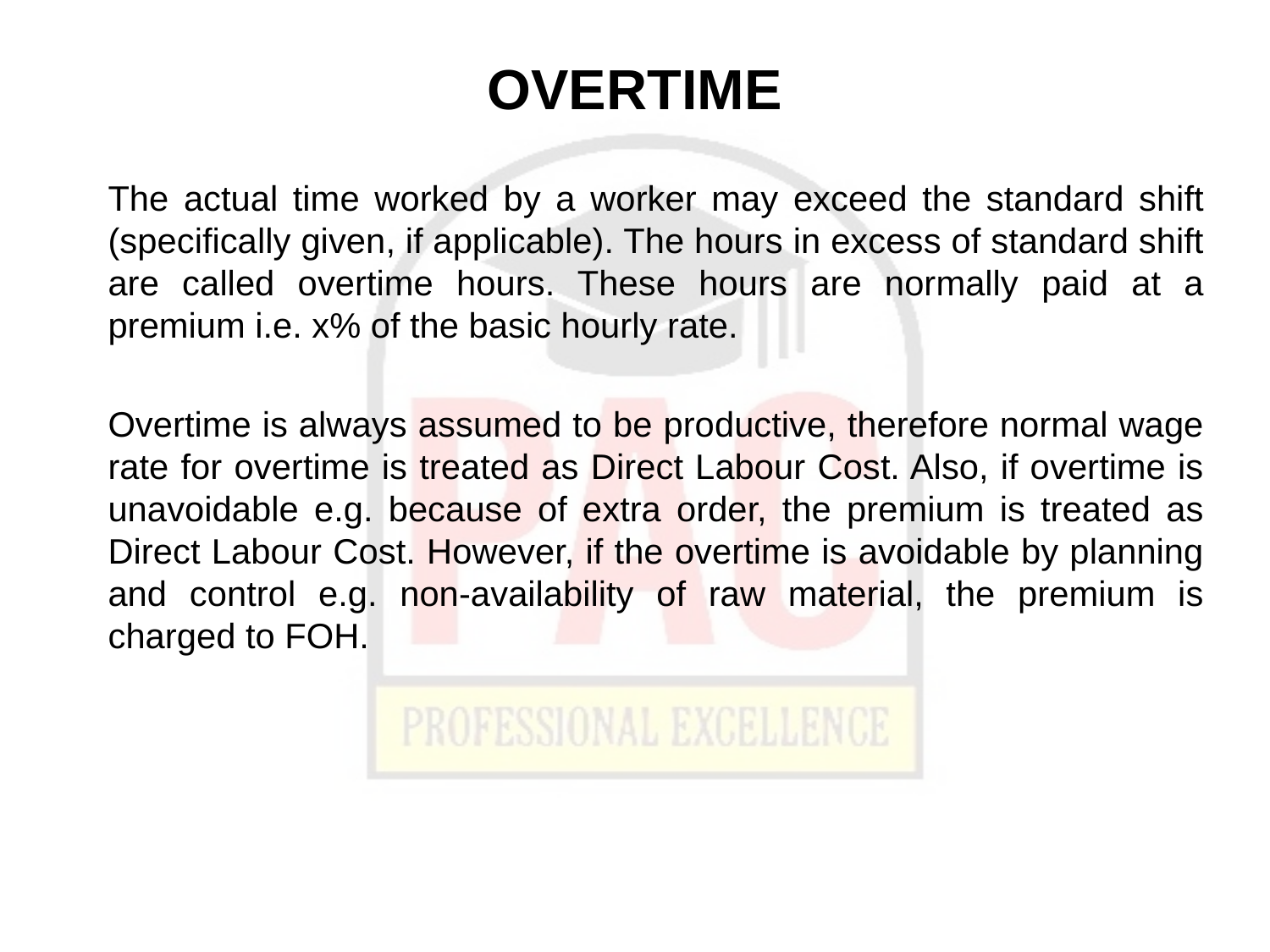

# OVERTIME
The actual time worked by a worker may exceed the standard shift (specifically given, if applicable). The hours in excess of standard shift are called overtime hours. These hours are normally paid at a premium i.e. x% of the basic hourly rate.

Overtime is always assumed to be productive, therefore normal wage rate for overtime is treated as Direct Labour Cost. Also, if overtime is unavoidable e.g. because of extra order, the premium is treated as Direct Labour Cost. However, if the overtime is avoidable by planning and control e.g. non-availability of raw material, the premium is charged to FOH.